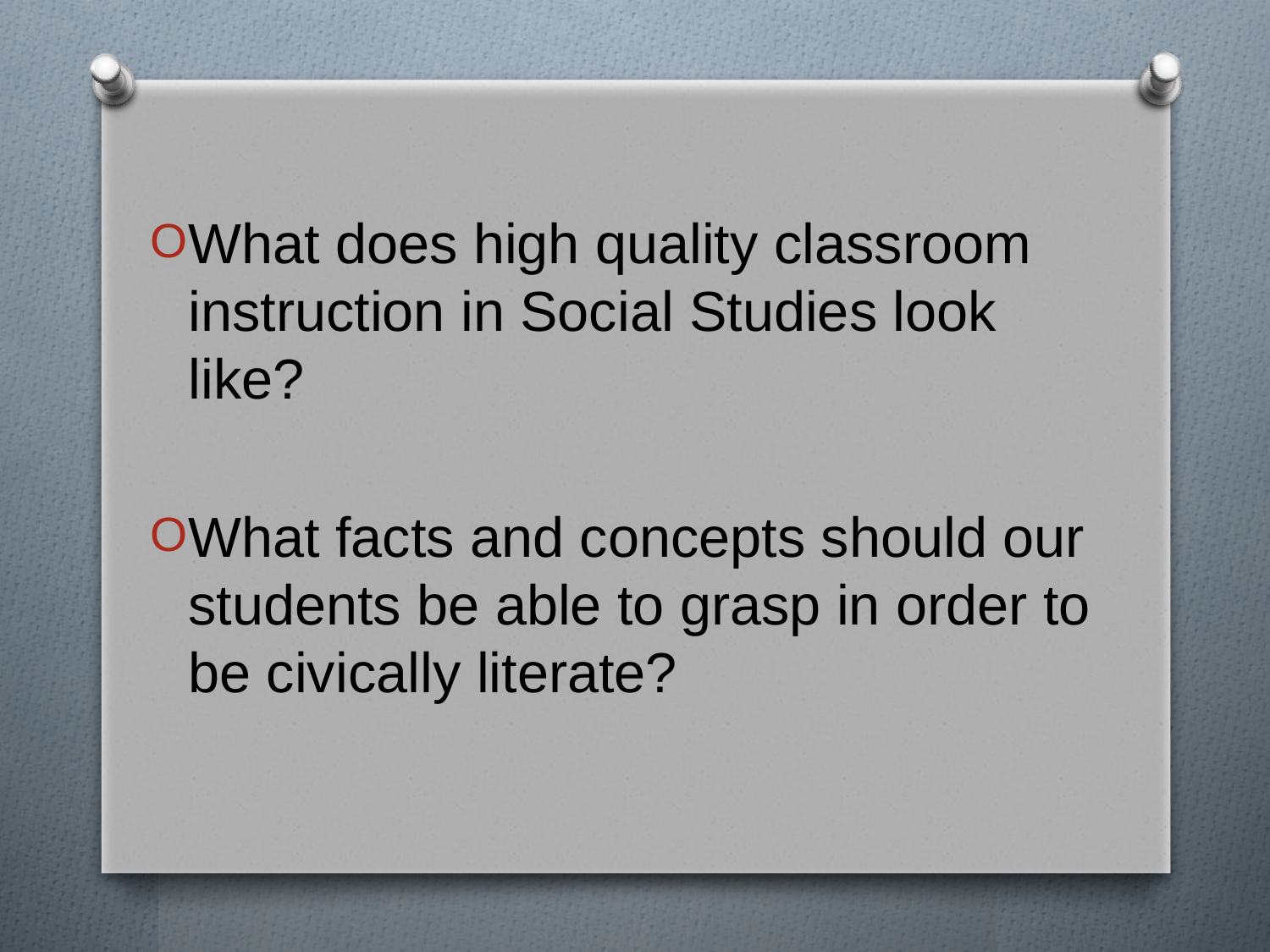

What does high quality classroom instruction in Social Studies look like?

What facts and concepts should our students be able to grasp in order to be civically literate?